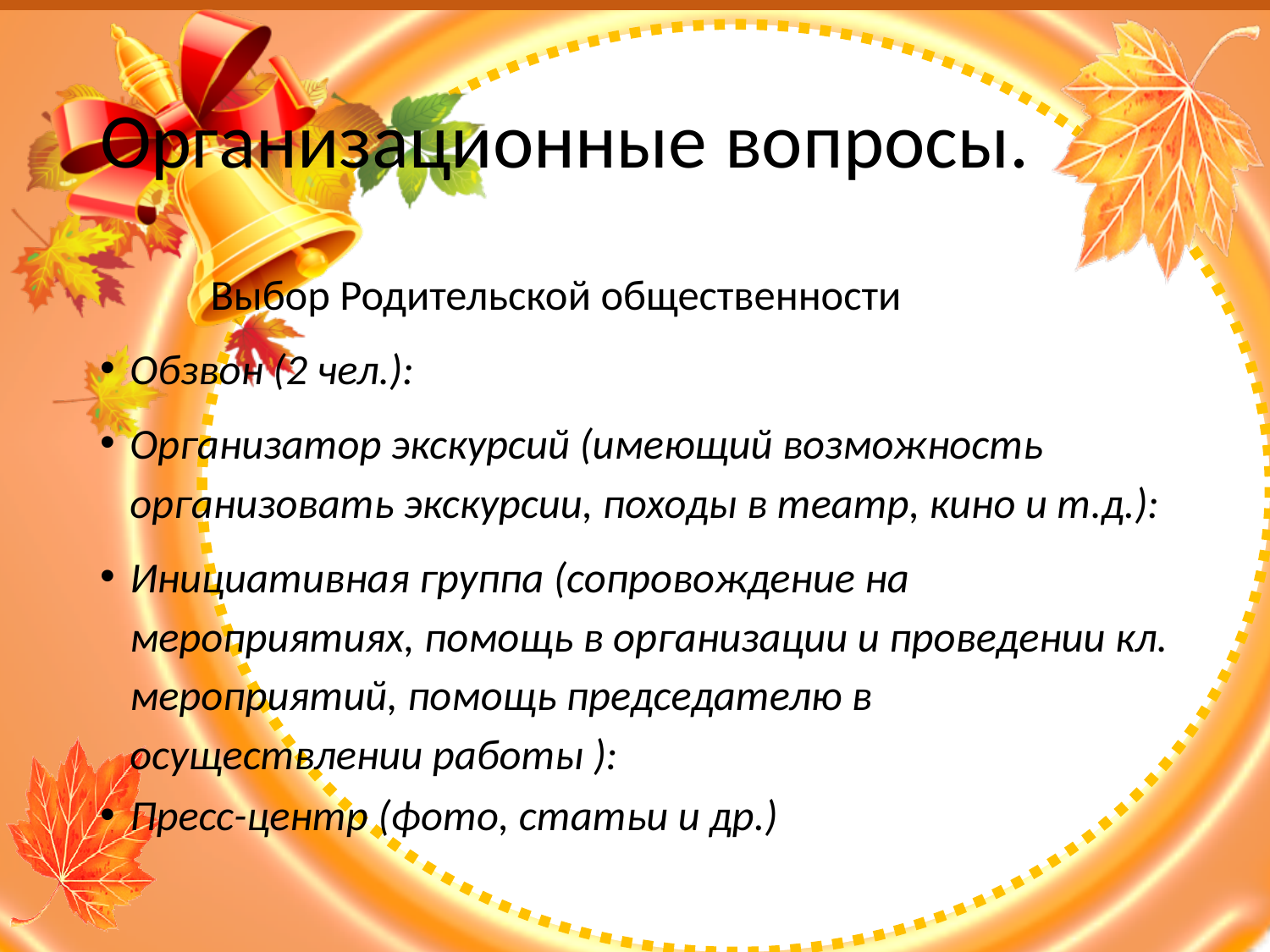

# Организационные вопросы.
 	Выбор Родительской общественности
Обзвон (2 чел.):
Организатор экскурсий (имеющий возможность организовать экскурсии, походы в театр, кино и т.д.):
Инициативная группа (сопровождение на мероприятиях, помощь в организации и проведении кл. мероприятий, помощь председателю в осуществлении работы ):
Пресс-центр (фото, статьи и др.)